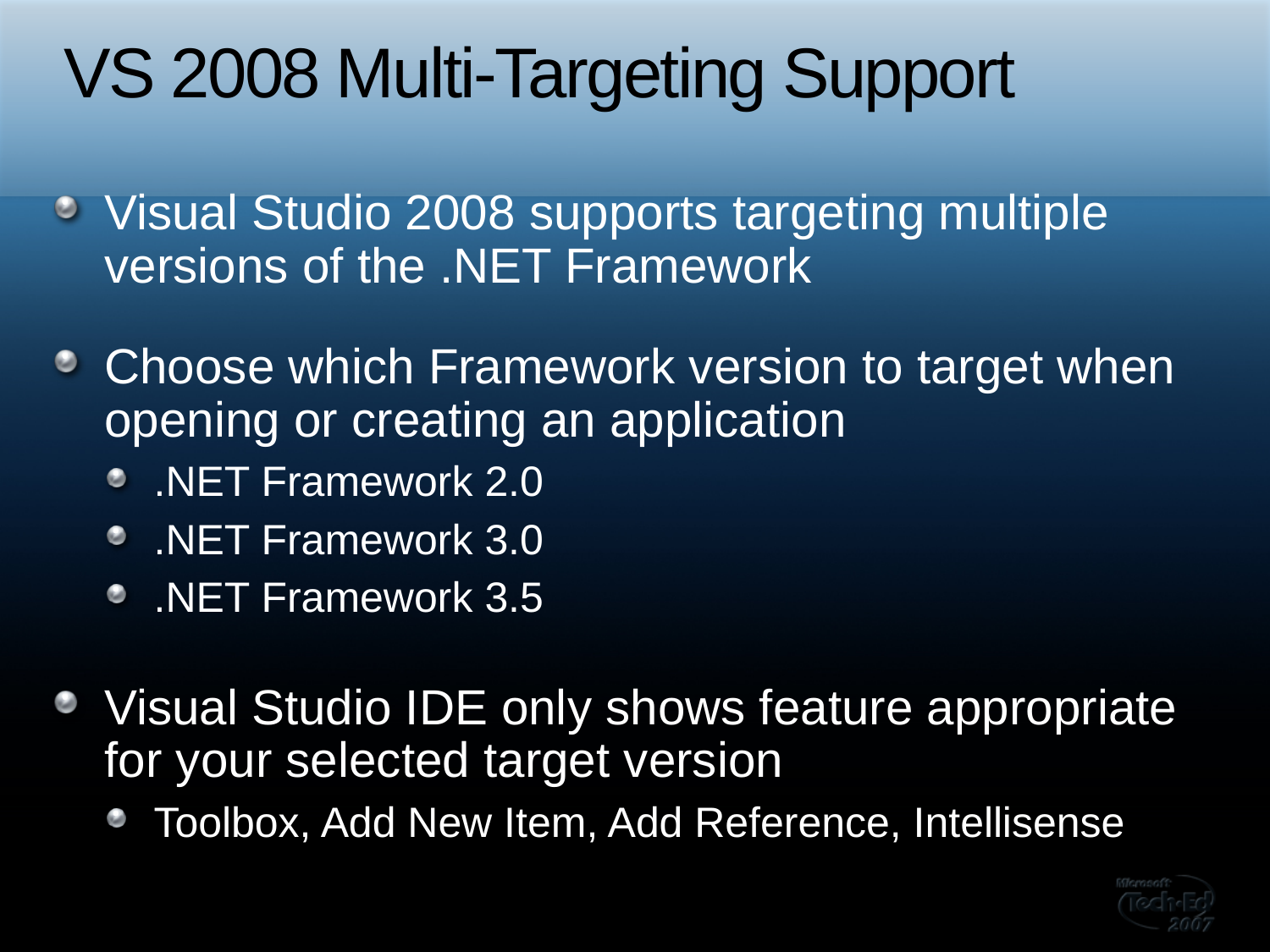

# VS 2008 Multi-Targeting Support
Visual Studio 2008 supports targeting multiple versions of the .NET Framework

Choose which Framework version to target when opening or creating an application
.NET Framework 2.0
.NET Framework 3.0
.NET Framework 3.5

Visual Studio IDE only shows feature appropriate for your selected target version
Toolbox, Add New Item, Add Reference, Intellisense